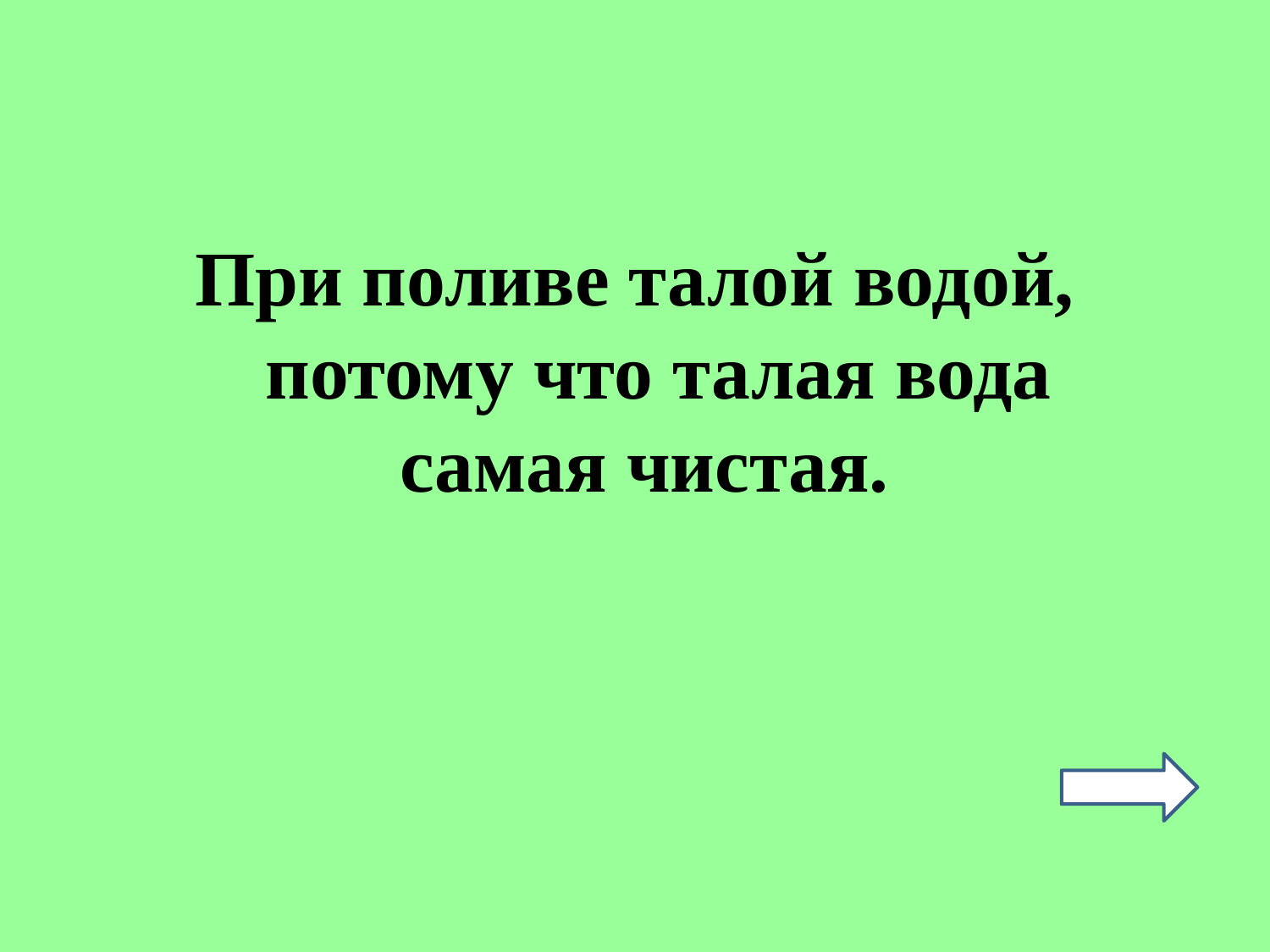

#
При поливе талой водой, потому что талая вода
 самая чистая.